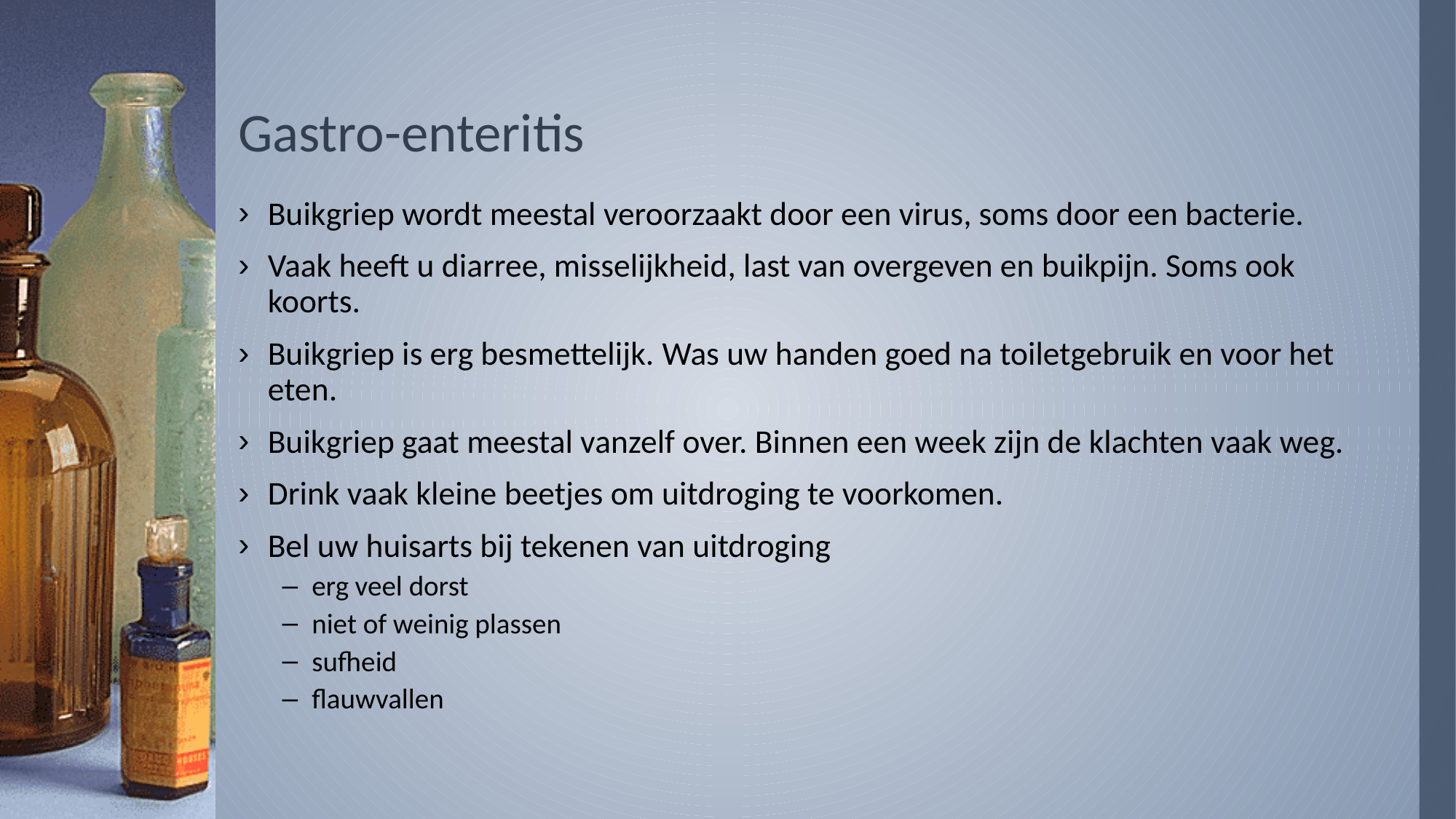

# Gastro-enteritis
Buikgriep wordt meestal veroorzaakt door een virus, soms door een bacterie.
Vaak heeft u diarree, misselijkheid, last van overgeven en buikpijn. Soms ook koorts.
Buikgriep is erg besmettelijk. Was uw handen goed na toiletgebruik en voor het eten.
Buikgriep gaat meestal vanzelf over. Binnen een week zijn de klachten vaak weg.
Drink vaak kleine beetjes om uitdroging te voorkomen.
Bel uw huisarts bij tekenen van uitdroging
erg veel dorst
niet of weinig plassen
sufheid
flauwvallen